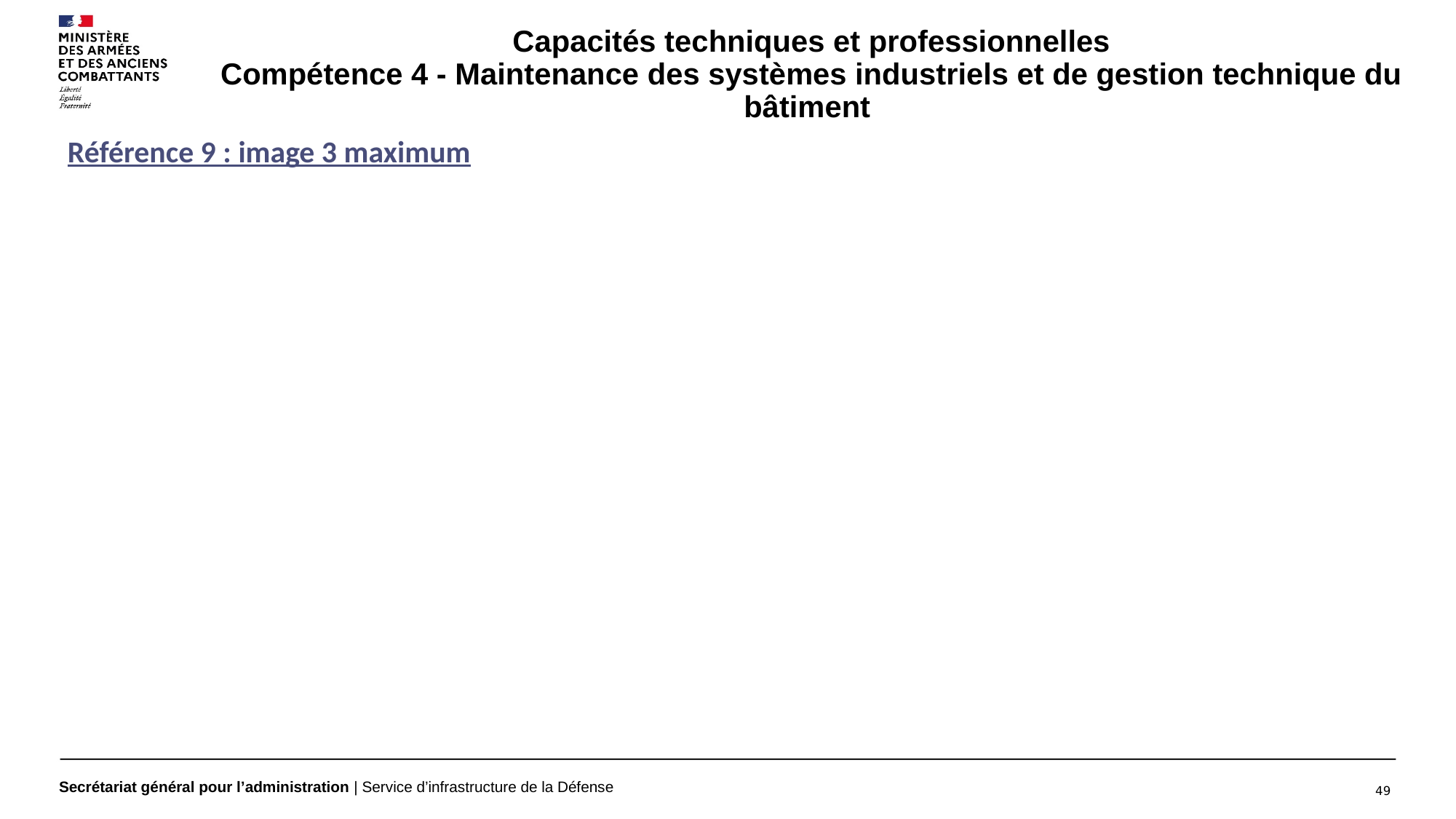

# Capacités techniques et professionnelles Compétence 4 - Maintenance des systèmes industriels et de gestion technique du bâtiment
Référence 9 : image 3 maximum

49